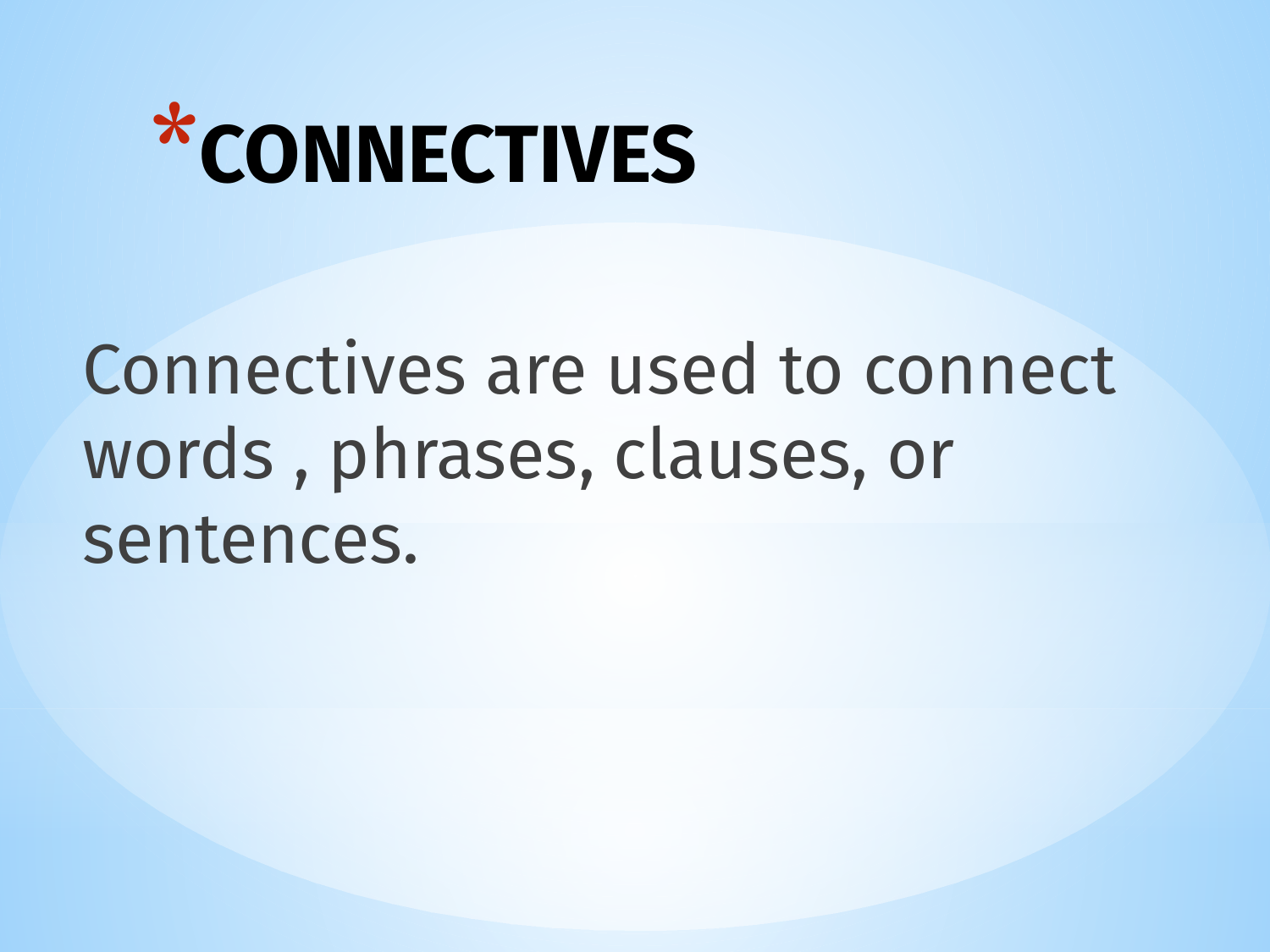

# CONNECTIVES
Connectives are used to connect words , phrases, clauses, or sentences.